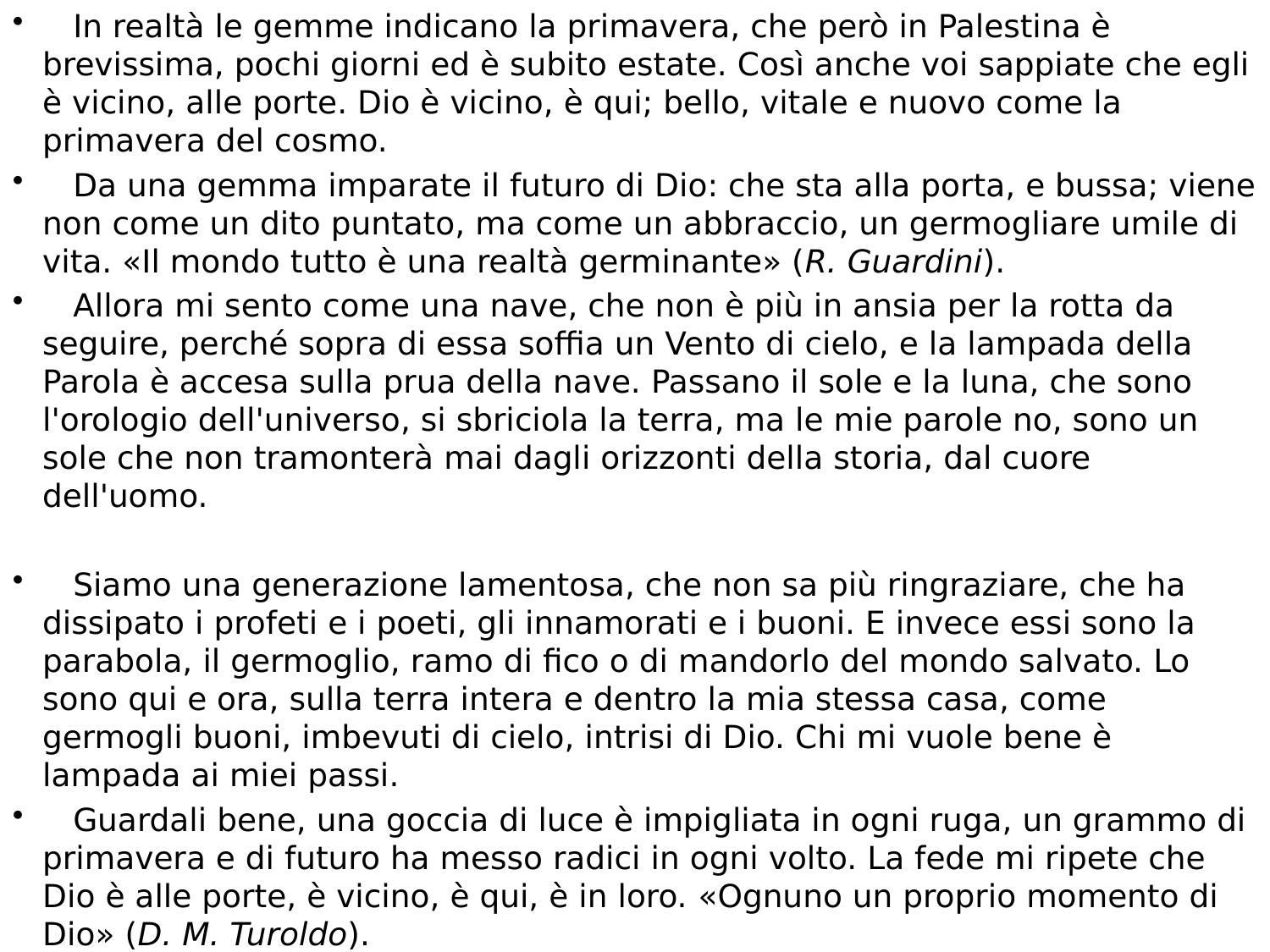

In realtà le gemme indicano la primavera, che però in Palestina è brevissima, pochi giorni ed è subito estate. Così anche voi sappiate che egli è vicino, alle porte. Dio è vicino, è qui; bello, vitale e nuovo come la primavera del cosmo.
   Da una gemma imparate il futuro di Dio: che sta alla porta, e bussa; viene non come un dito puntato, ma come un abbraccio, un germogliare umile di vita. «Il mondo tutto è una realtà germinante» (R. Guardini).
   Allora mi sento come una nave, che non è più in ansia per la rotta da seguire, perché sopra di essa soffia un Vento di cielo, e la lampada della Parola è accesa sulla prua della nave. Passano il sole e la luna, che sono l'orologio dell'universo, si sbriciola la terra, ma le mie parole no, sono un sole che non tramonterà mai dagli orizzonti della storia, dal cuore dell'uomo.

   Siamo una generazione lamentosa, che non sa più ringraziare, che ha dissipato i profeti e i poeti, gli innamorati e i buoni. E invece essi sono la parabola, il germoglio, ramo di fico o di mandorlo del mondo salvato. Lo sono qui e ora, sulla terra intera e dentro la mia stessa casa, come germogli buoni, imbevuti di cielo, intrisi di Dio. Chi mi vuole bene è lampada ai miei passi.
   Guardali bene, una goccia di luce è impigliata in ogni ruga, un grammo di primavera e di futuro ha messo radici in ogni volto. La fede mi ripete che Dio è alle porte, è vicino, è qui, è in loro. «Ognuno un proprio momento di Dio» (D. M. Turoldo).